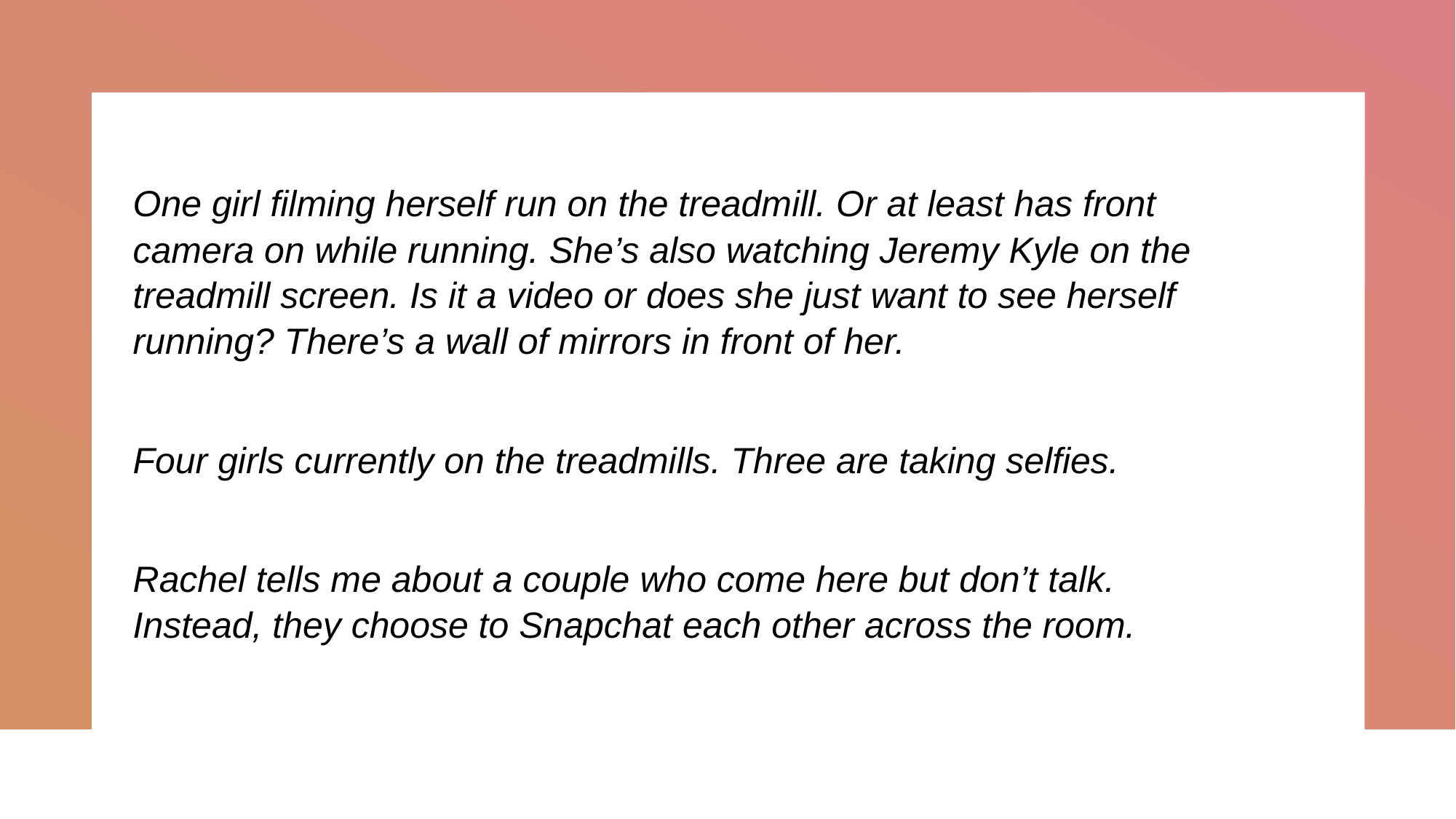

One girl filming herself run on the treadmill. Or at least has front camera on while running. She’s also watching Jeremy Kyle on the treadmill screen. Is it a video or does she just want to see herself running? There’s a wall of mirrors in front of her.

Four girls currently on the treadmills. Three are taking selfies.

Rachel tells me about a couple who come here but don’t talk. Instead, they choose to Snapchat each other across the room.